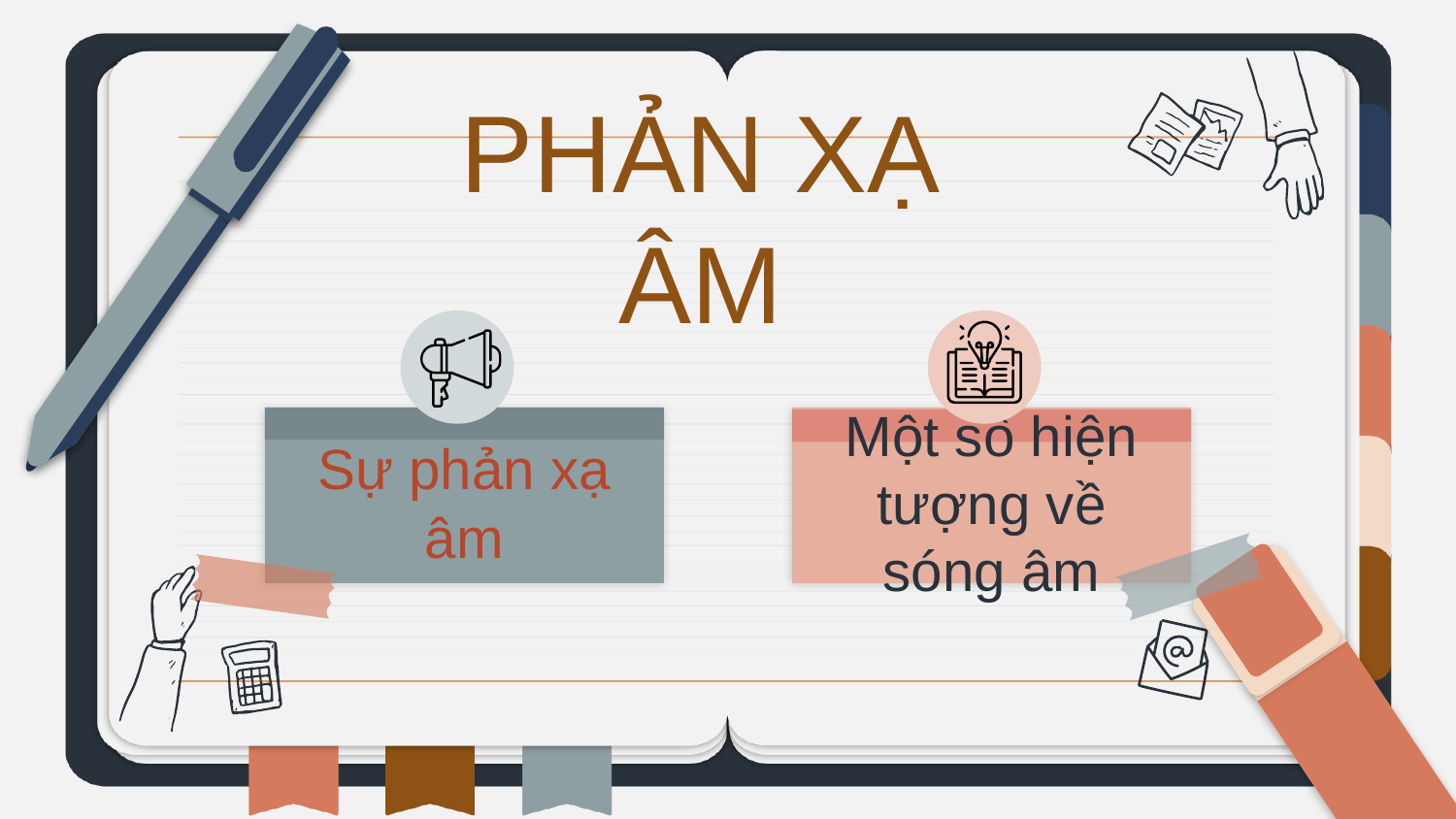

PHẢN XẠ ÂM

Sự phản xạ âm
Một số hiện tượng về sóng âm